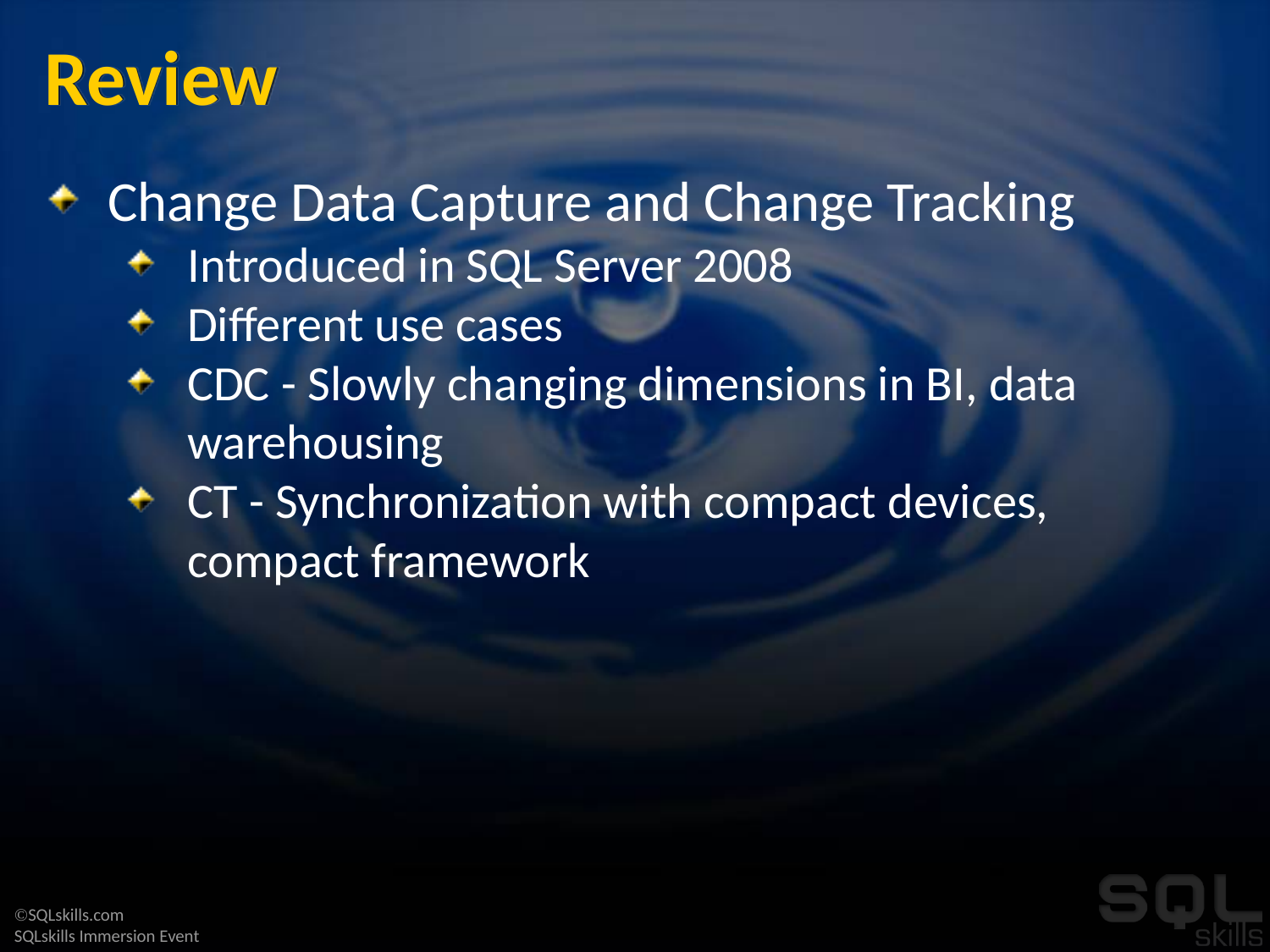

# Review
Change Data Capture and Change Tracking
Introduced in SQL Server 2008
Different use cases
CDC - Slowly changing dimensions in BI, data warehousing
CT - Synchronization with compact devices, compact framework